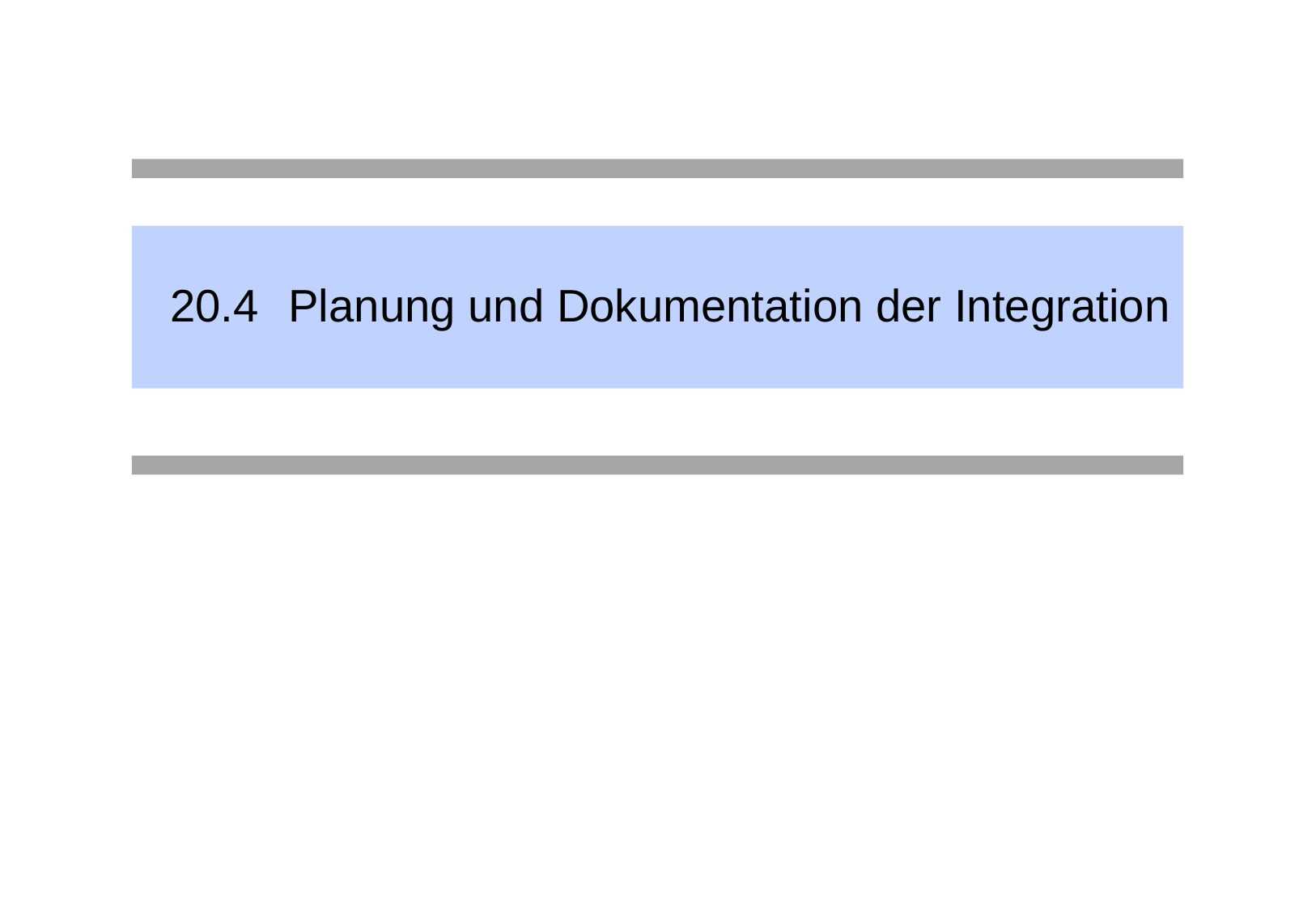

# 20.4	Planung und Dokumentation der Integration